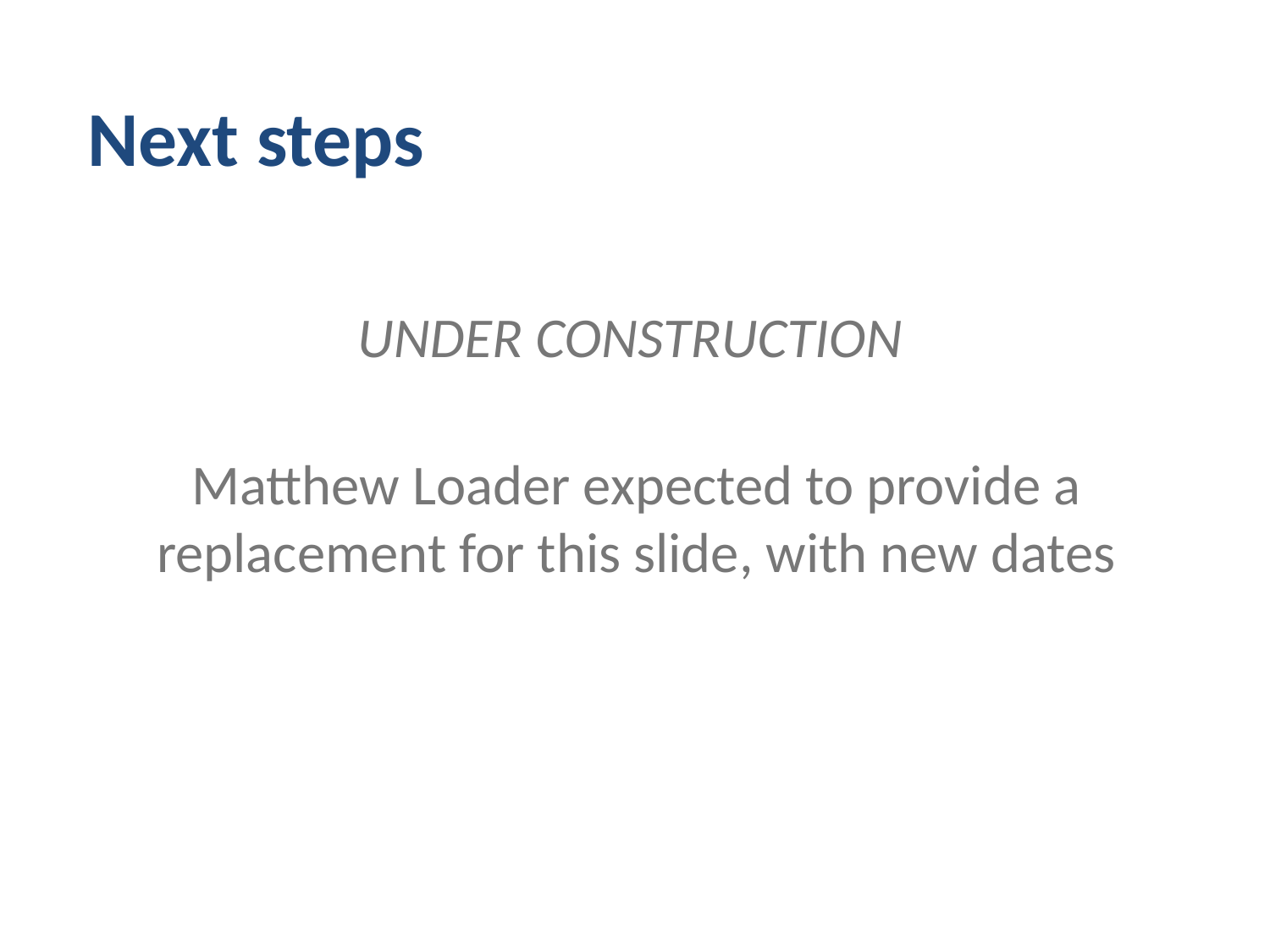

# Next steps

UNDER CONSTRUCTION
Matthew Loader expected to provide a replacement for this slide, with new dates